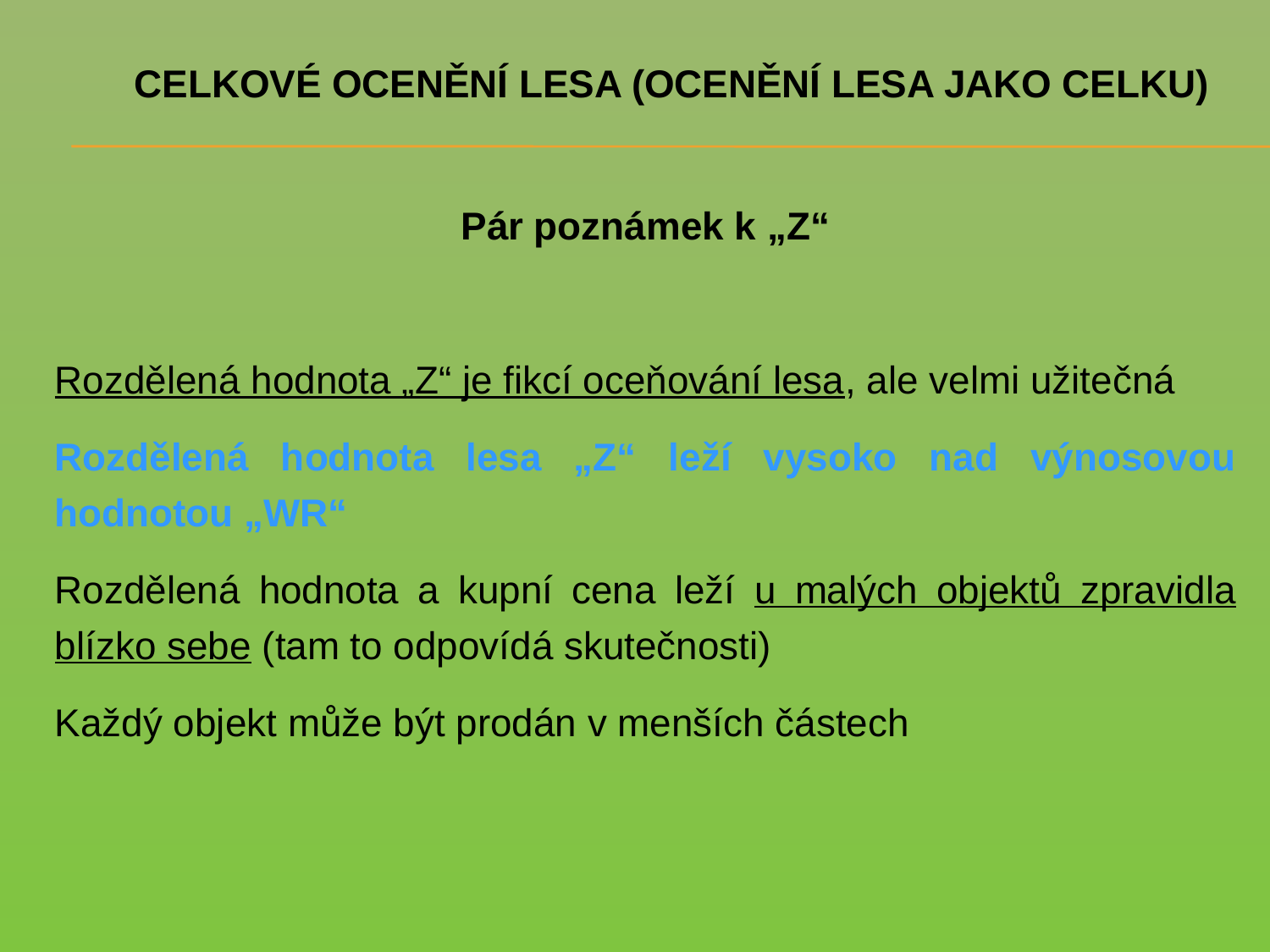

# CELKOVÉ OCENĚNÍ LESA (OCENĚNÍ LESA JAKO CELKU)

Pár poznámek k „Z“

Rozdělená hodnota „Z“ je fikcí oceňování lesa, ale velmi užitečná
Rozdělená hodnota lesa „Z“ leží vysoko nad výnosovou hodnotou „WR“
Rozdělená hodnota a kupní cena leží u malých objektů zpravidla blízko sebe (tam to odpovídá skutečnosti)
Každý objekt může být prodán v menších částech